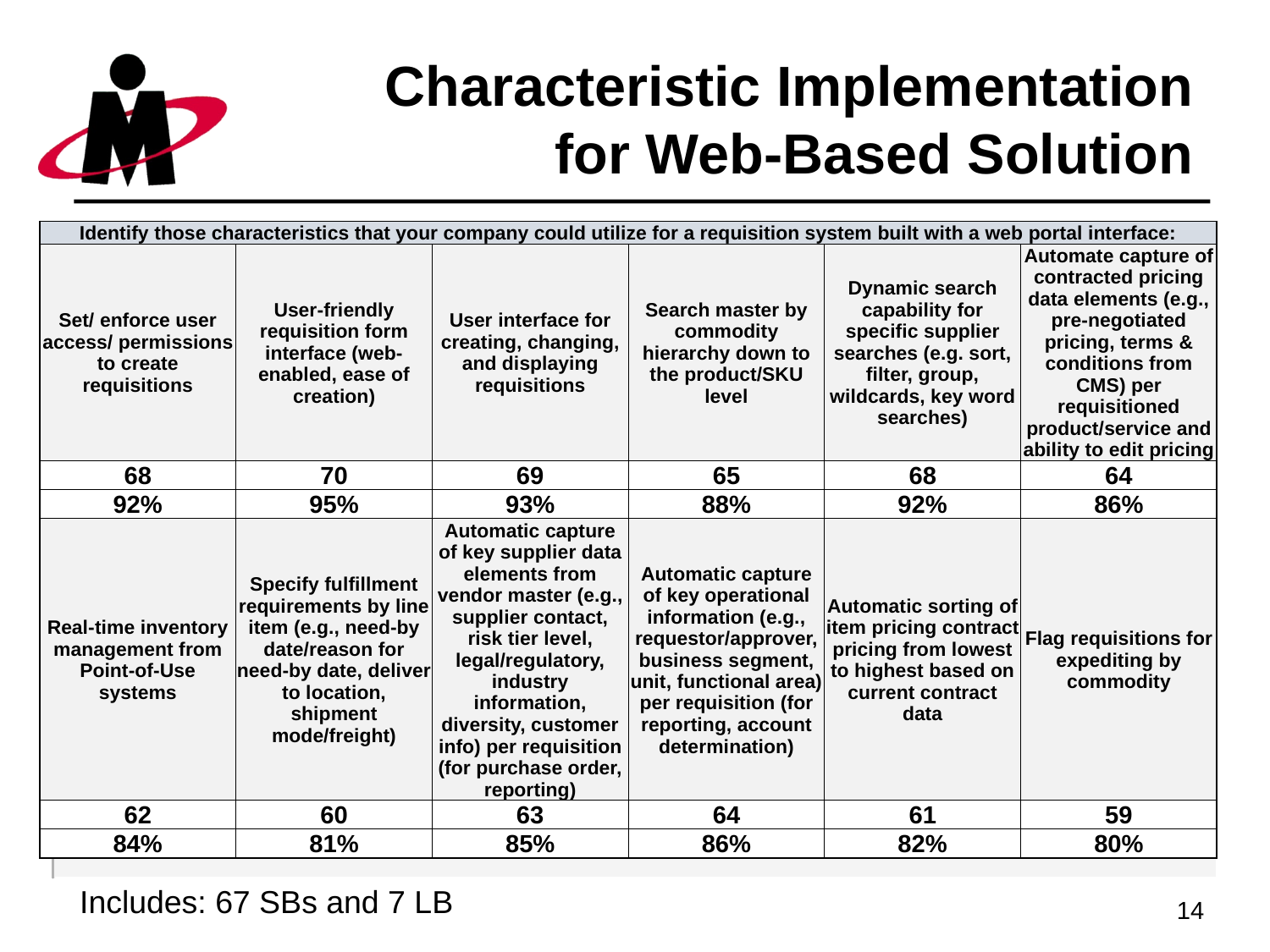

# Characteristic Implementation for Web-Based Solution
| Identify those characteristics that your company could utilize for a requisition system built with a web portal interface: |  |  |  |  |  |
| --- | --- | --- | --- | --- | --- |
| Set/ enforce user access/ permissions to create requisitions | User-friendly requisition form interface (web-enabled, ease of creation) | User interface for creating, changing, and displaying requisitions | Search master by commodity hierarchy down to the product/SKU level | Dynamic search capability for specific supplier searches (e.g. sort, filter, group, wildcards, key word searches) | Automate capture of contracted pricing data elements (e.g., pre-negotiated pricing, terms & conditions from CMS) per requisitioned product/service and ability to edit pricing |
| 68 | 70 | 69 | 65 | 68 | 64 |
| 92% | 95% | 93% | 88% | 92% | 86% |
| Real-time inventory management from Point-of-Use systems | Specify fulfillment requirements by line item (e.g., need-by date/reason for need-by date, deliver to location, shipment mode/freight) | Automatic capture of key supplier data elements from vendor master (e.g., supplier contact, risk tier level, legal/regulatory, industry information, diversity, customer info) per requisition (for purchase order, reporting) | Automatic capture of key operational information (e.g., requestor/approver, business segment, unit, functional area) per requisition (for reporting, account determination) | Automatic sorting of item pricing contract pricing from lowest to highest based on current contract data | Flag requisitions for expediting by commodity |
| 62 | 60 | 63 | 64 | 61 | 59 |
| 84% | 81% | 85% | 86% | 82% | 80% |
Includes: 67 SBs and 7 LB
14